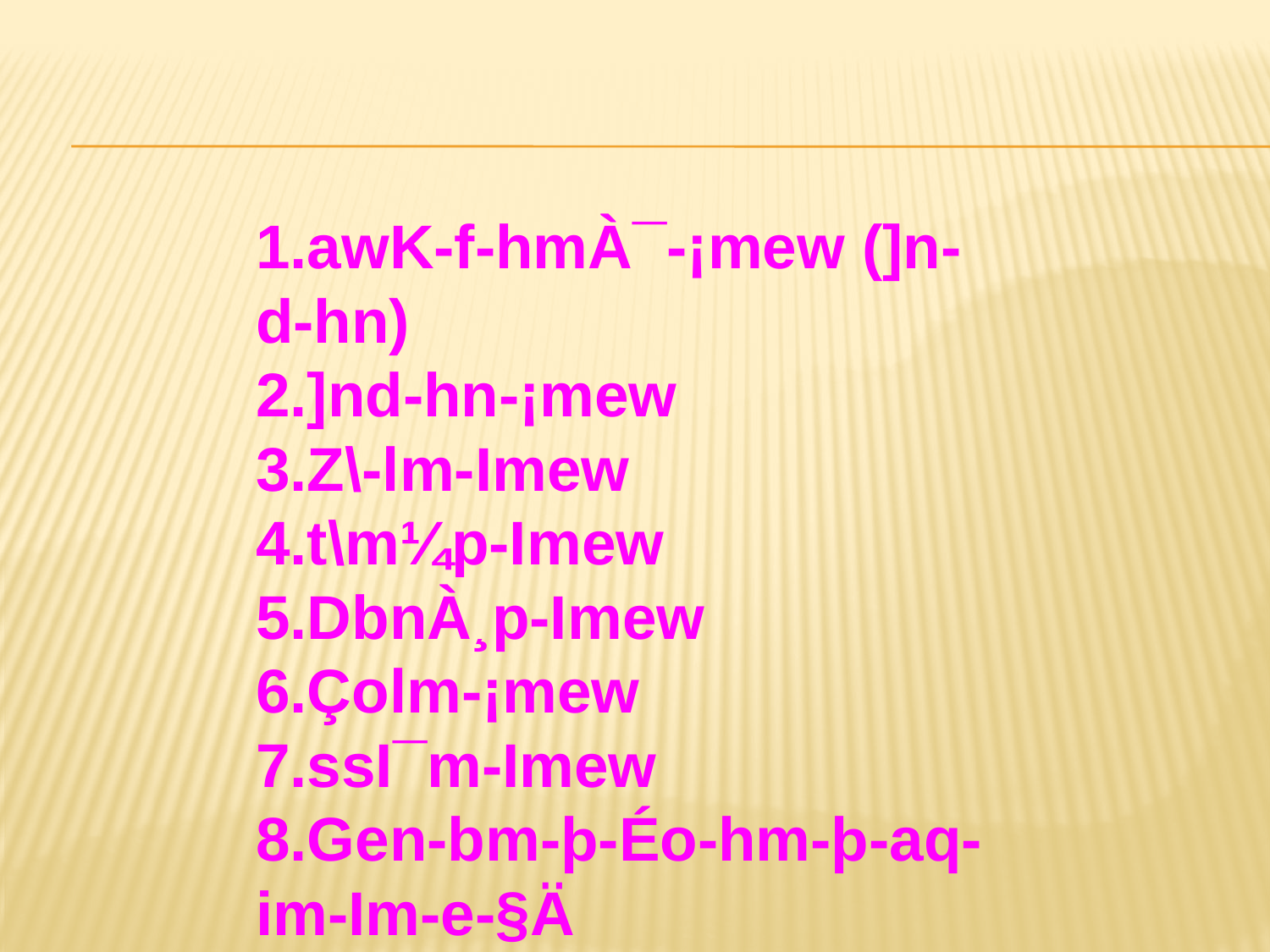

1.awK-f-hmÀ¯-¡mew (]n-d-hn)
2.]nd-hn-¡mew
3.Z\-lm-Imew
4.t\m¼p-Imew
5.DbnÀ¸p-Imew
6.Çolm-¡mew
7.ssI¯m-Imew
8.Gen-bm-þ-Éo-hm-þ-aq-im-Im-e-§Ä
9.]f-fn-¡q-Zm-i-¡mew